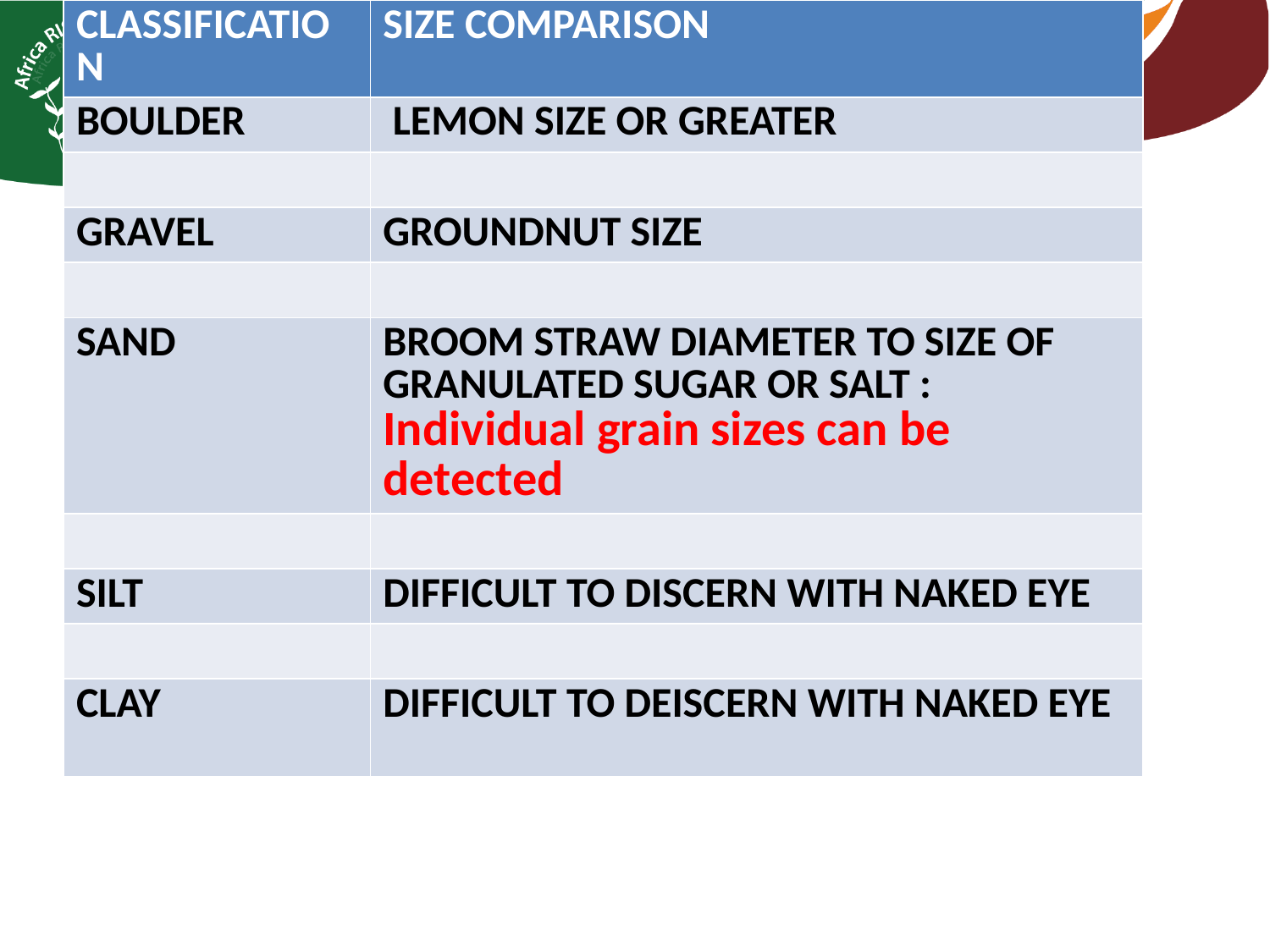

| CLASSIFICATION | SIZE COMPARISON |
| --- | --- |
| BOULDER | LEMON SIZE OR GREATER |
|  |  |
| GRAVEL | GROUNDNUT SIZE |
|  |  |
| SAND | BROOM STRAW DIAMETER TO SIZE OF GRANULATED SUGAR OR SALT : Individual grain sizes can be detected |
|  |  |
| SILT | DIFFICULT TO DISCERN WITH NAKED EYE |
|  |  |
| CLAY | DIFFICULT TO DEISCERN WITH NAKED EYE |